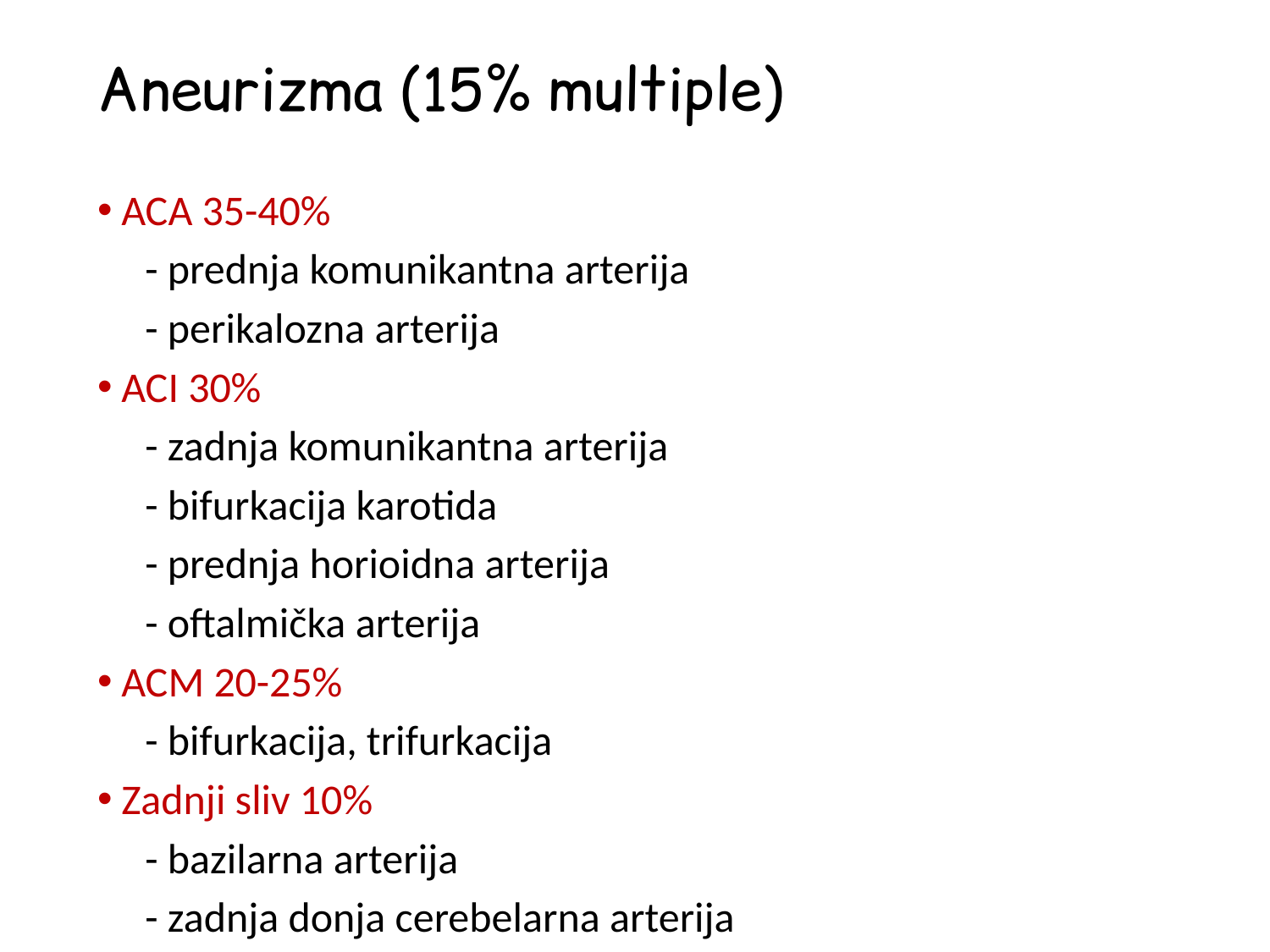

# Aneurizma (15% multiple)
ACA 35-40%
     - prednja komunikantna arterija
     - perikalozna arterija
ACI 30%
     - zadnja komunikantna arterija
     - bifurkacija karotida
     - prednja horioidna arterija
     - oftalmička arterija
ACM 20-25%
     - bifurkacija, trifurkacija
Zadnji sliv 10%
     - bazilarna arterija
     - zadnja donja cerebelarna arterija